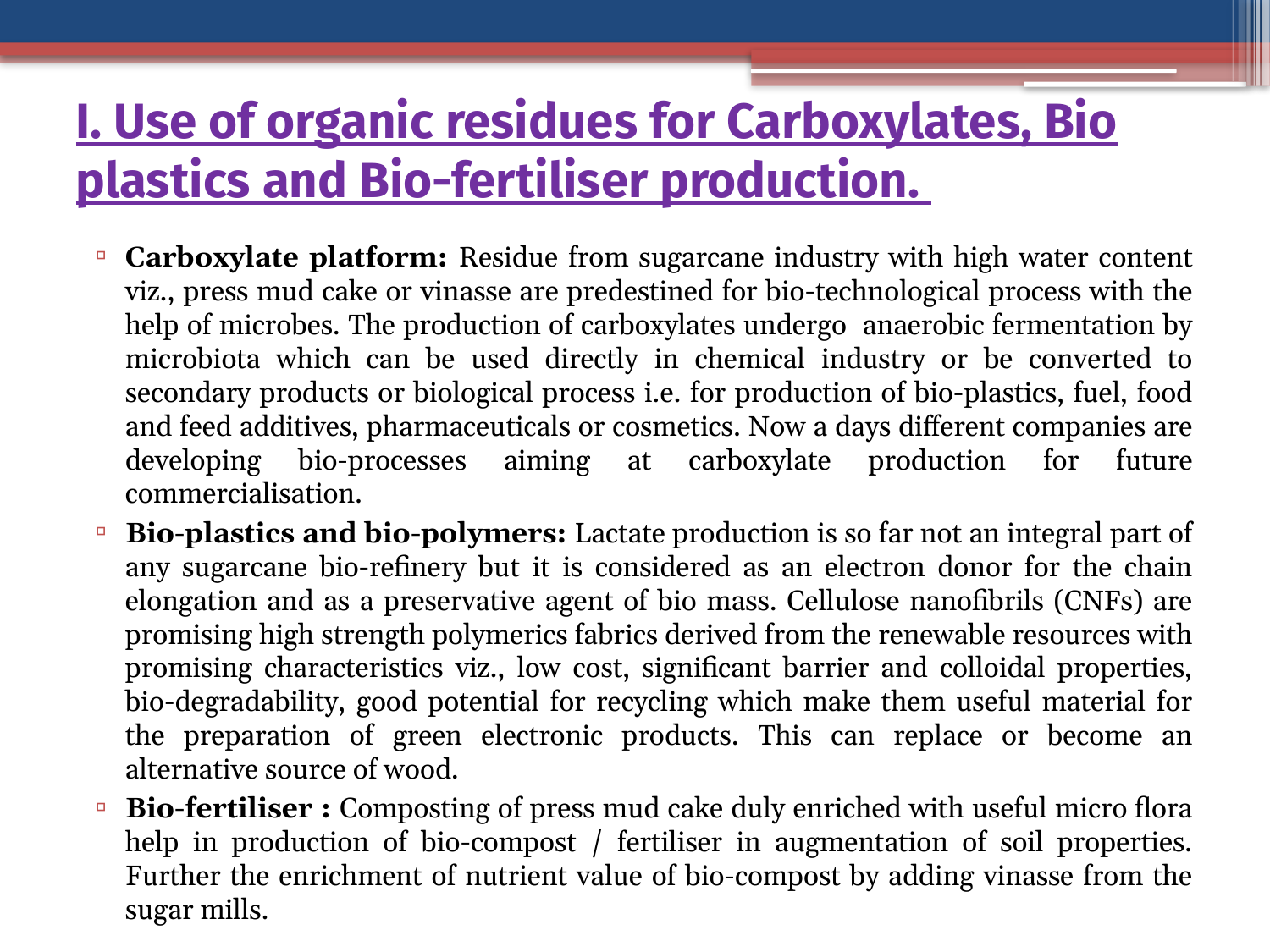

# I. Use of organic residues for Carboxylates, Bio plastics and Bio-fertiliser production.
Carboxylate platform: Residue from sugarcane industry with high water content viz., press mud cake or vinasse are predestined for bio-technological process with the help of microbes. The production of carboxylates undergo  anaerobic fermentation by microbiota which can be used directly in chemical industry or be converted to secondary products or biological process i.e. for production of bio-plastics, fuel, food and feed additives, pharmaceuticals or cosmetics. Now a days different companies are developing bio-processes aiming at carboxylate production for future commercialisation.
Bio-plastics and bio-polymers: Lactate production is so far not an integral part of any sugarcane bio-refinery but it is considered as an electron donor for the chain elongation and as a preservative agent of bio mass. Cellulose nanofibrils (CNFs) are promising high strength polymerics fabrics derived from the renewable resources with promising characteristics viz., low cost, significant barrier and colloidal properties, bio-degradability, good potential for recycling which make them useful material for the preparation of green electronic products. This can replace or become an alternative source of wood.
Bio-fertiliser : Composting of press mud cake duly enriched with useful micro flora help in production of bio-compost / fertiliser in augmentation of soil properties. Further the enrichment of nutrient value of bio-compost by adding vinasse from the sugar mills.